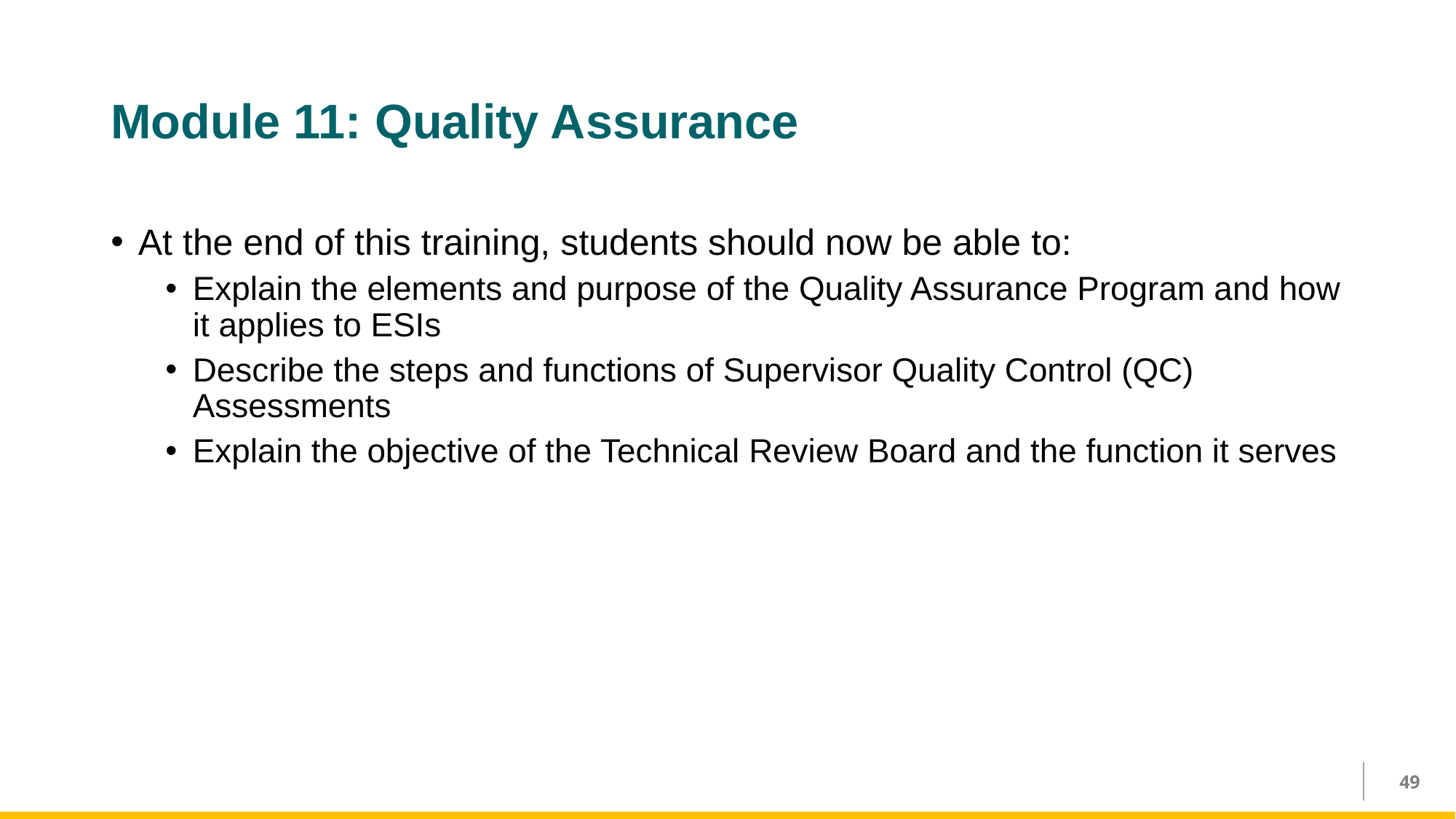

# Module 11: Quality Assurance
At the end of this training, students should now be able to:
Explain the elements and purpose of the Quality Assurance Program and how it applies to ESIs​
Describe the steps and functions of Supervisor Quality Control (QC) Assessments​
Explain the objective of the Technical Review Board and the function it serves​